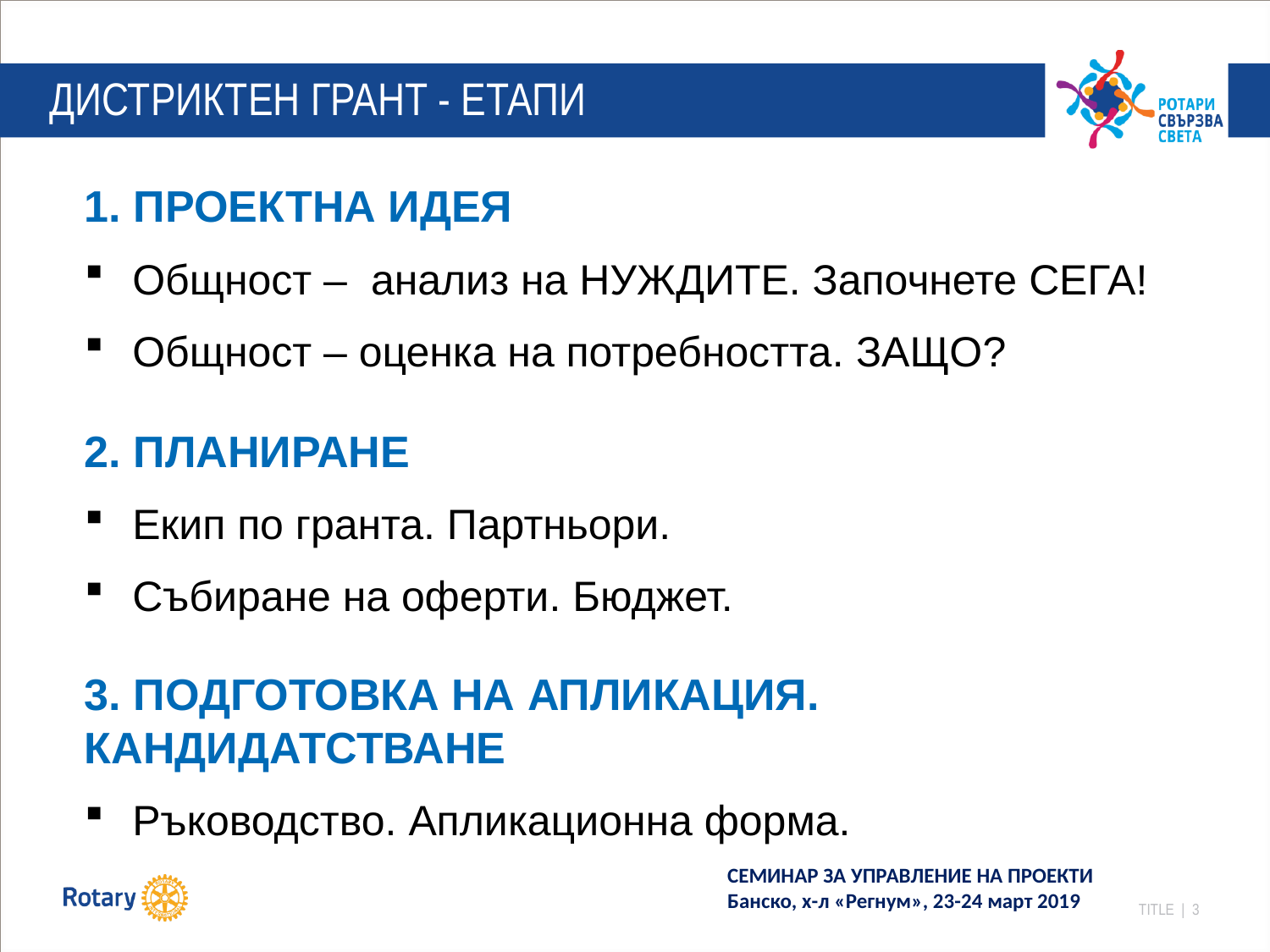

# ДИСТРИКТЕН ГРАНТ - ЕТАПИ
1. ПРОЕКТНА ИДЕЯ
Общност –  анализ на НУЖДИТЕ. Започнете СЕГА!
Общност – оценка на потребността. ЗАЩО?
2. ПЛАНИРАНЕ
Екип по гранта. Партньори.
Събиране на оферти. Бюджет.
3. ПОДГОТОВКА НА АПЛИКАЦИЯ. КАНДИДАТСТВАНЕ
Ръководство. Апликационна форма.